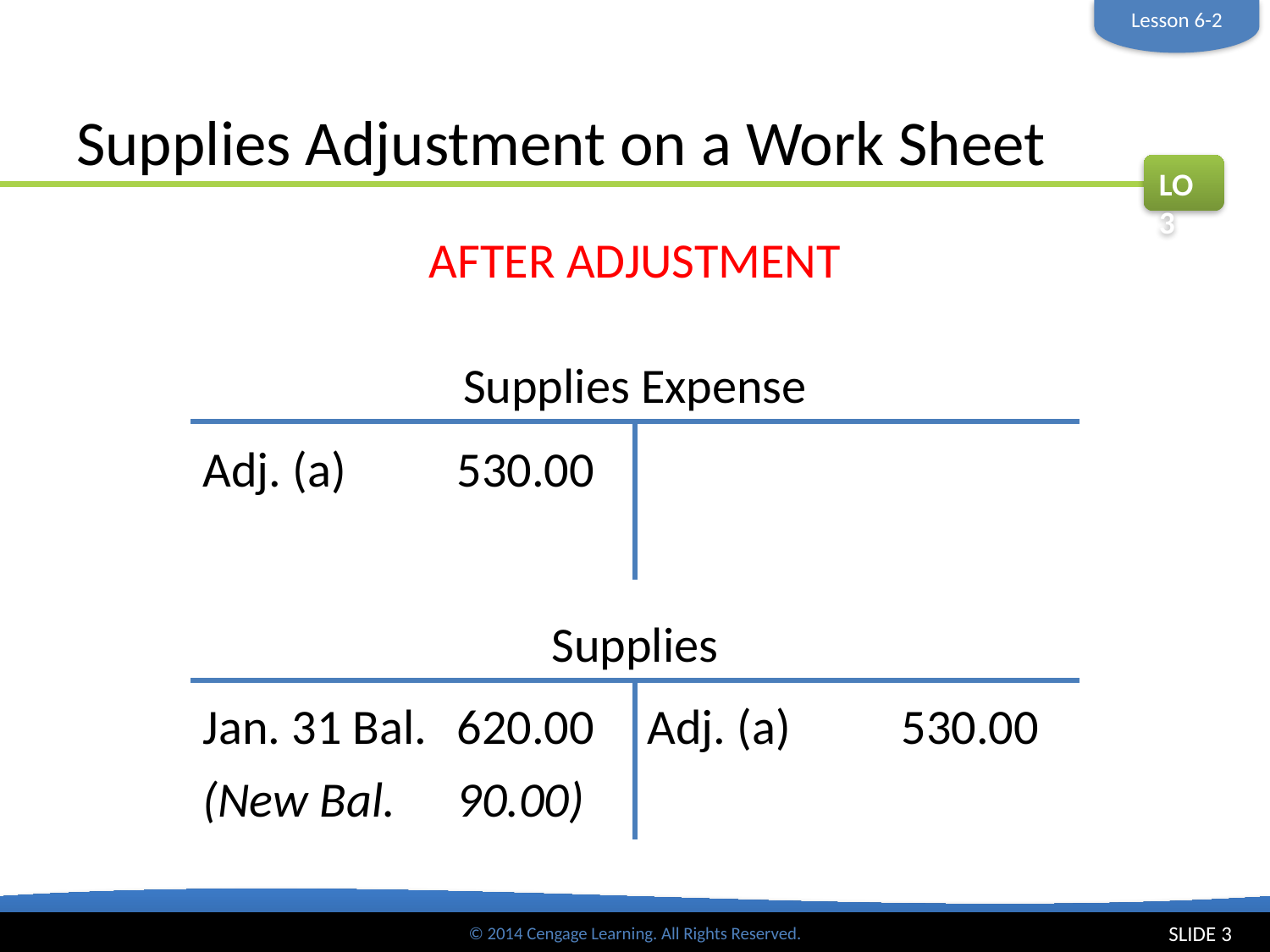

Lesson 6-2

# Supplies Adjustment on a Work Sheet
LO3
BEFORE ADJUSTMENT
AFTER ADJUSTMENT
Adj. (a) 	530.00
Adj. (a) 	530.00
(New Bal.	90.00)
Supplies Expense
Supplies
Jan. 31 Bal.	620.00
SLIDE 3